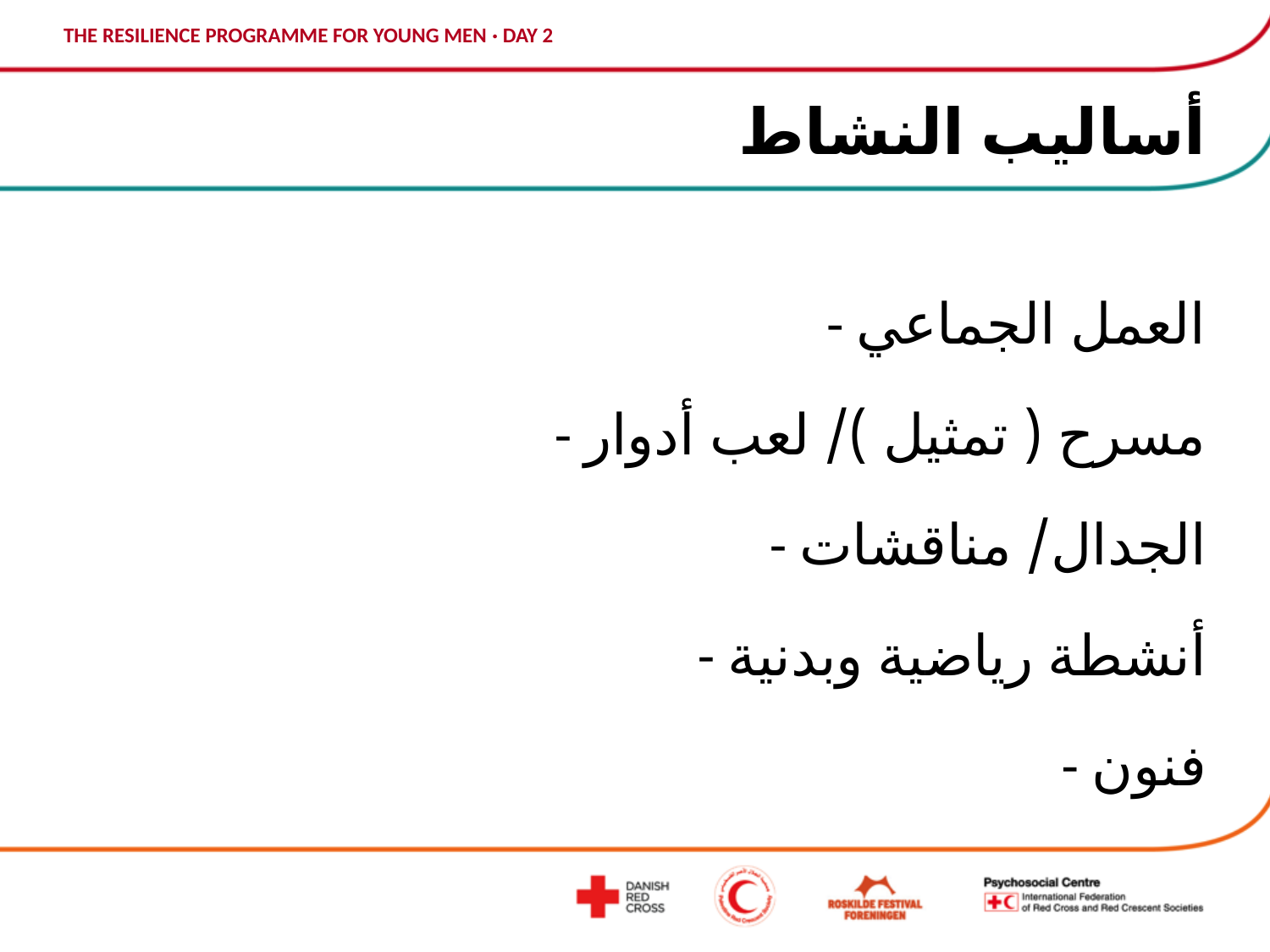

# أساليب النشاط
- العمل الجماعي
- مسرح ( تمثيل )/ لعب أدوار
- الجدال/ مناقشات
- أنشطة رياضية وبدنية
- فنون